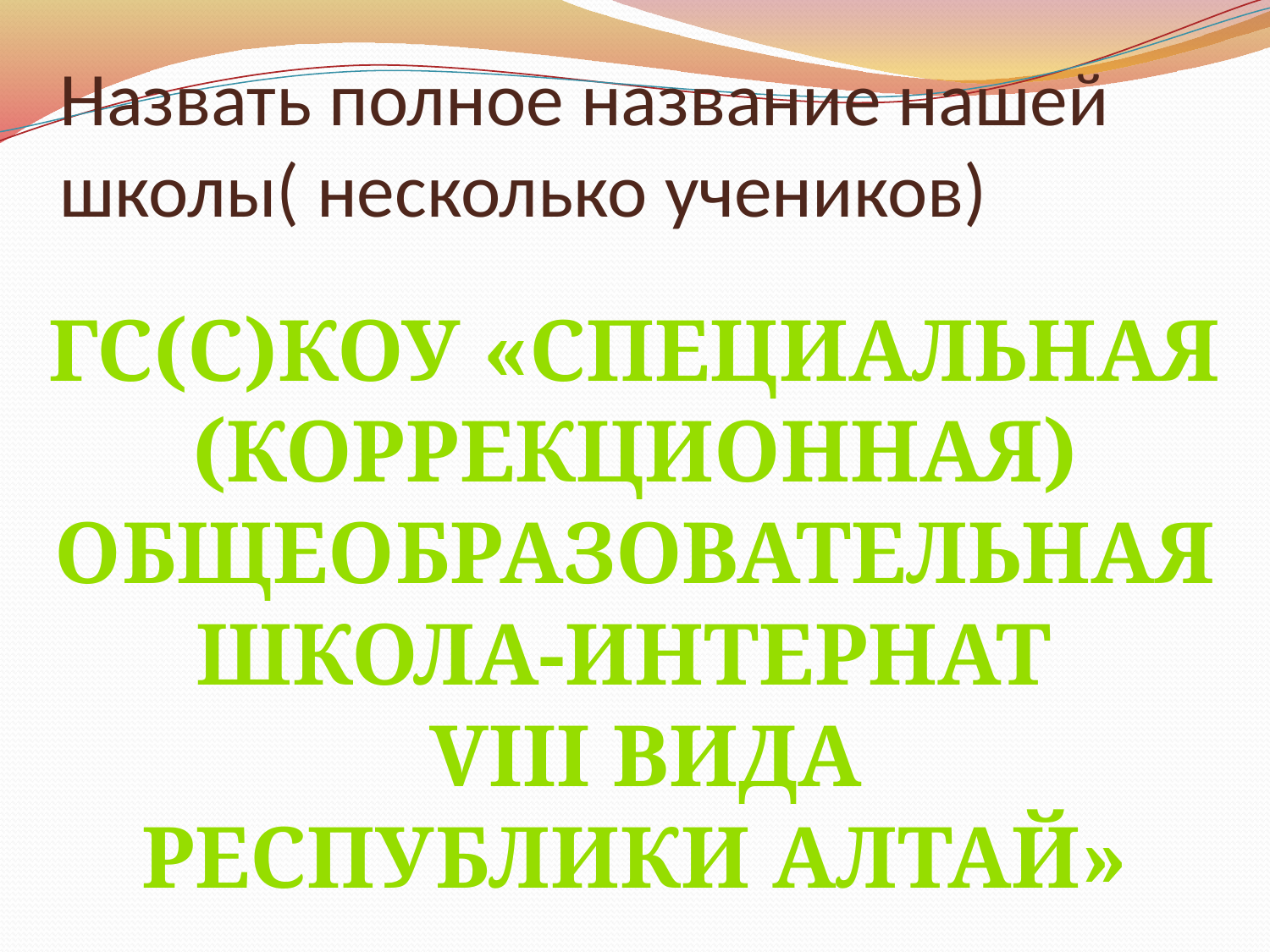

# Назвать полное название нашей школы( несколько учеников)

ГС(С)КОУ «Специальная
(Коррекционная)
Общеобразовательная
Школа-интернат
 VIII вида
Республики Алтай»